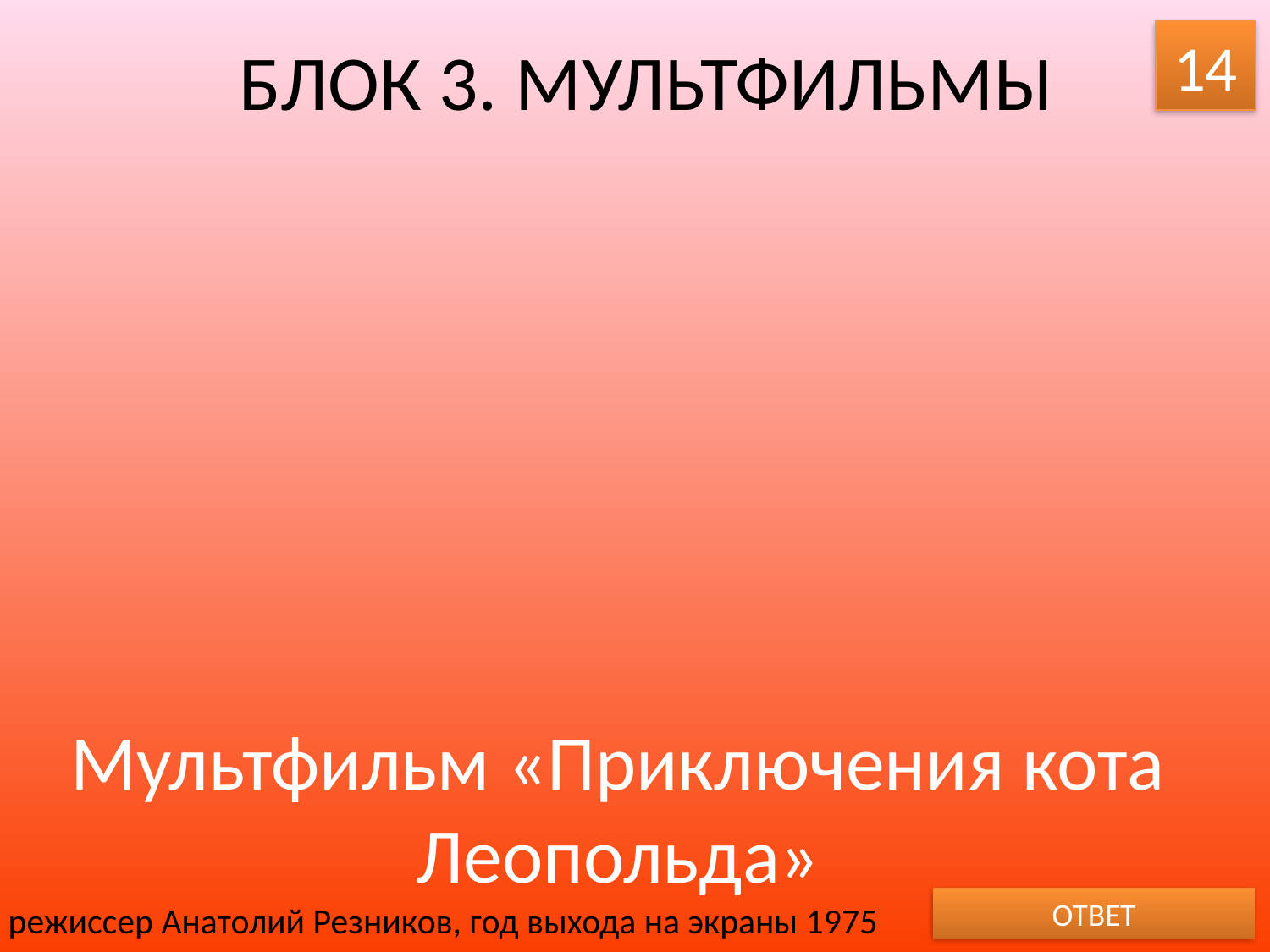

# БЛОК 3. МУЛЬТФИЛЬМЫ
14
Мультфильм «Приключения кота Леопольда»
режиссер Анатолий Резников, год выхода на экраны 1975

ОТВЕТ